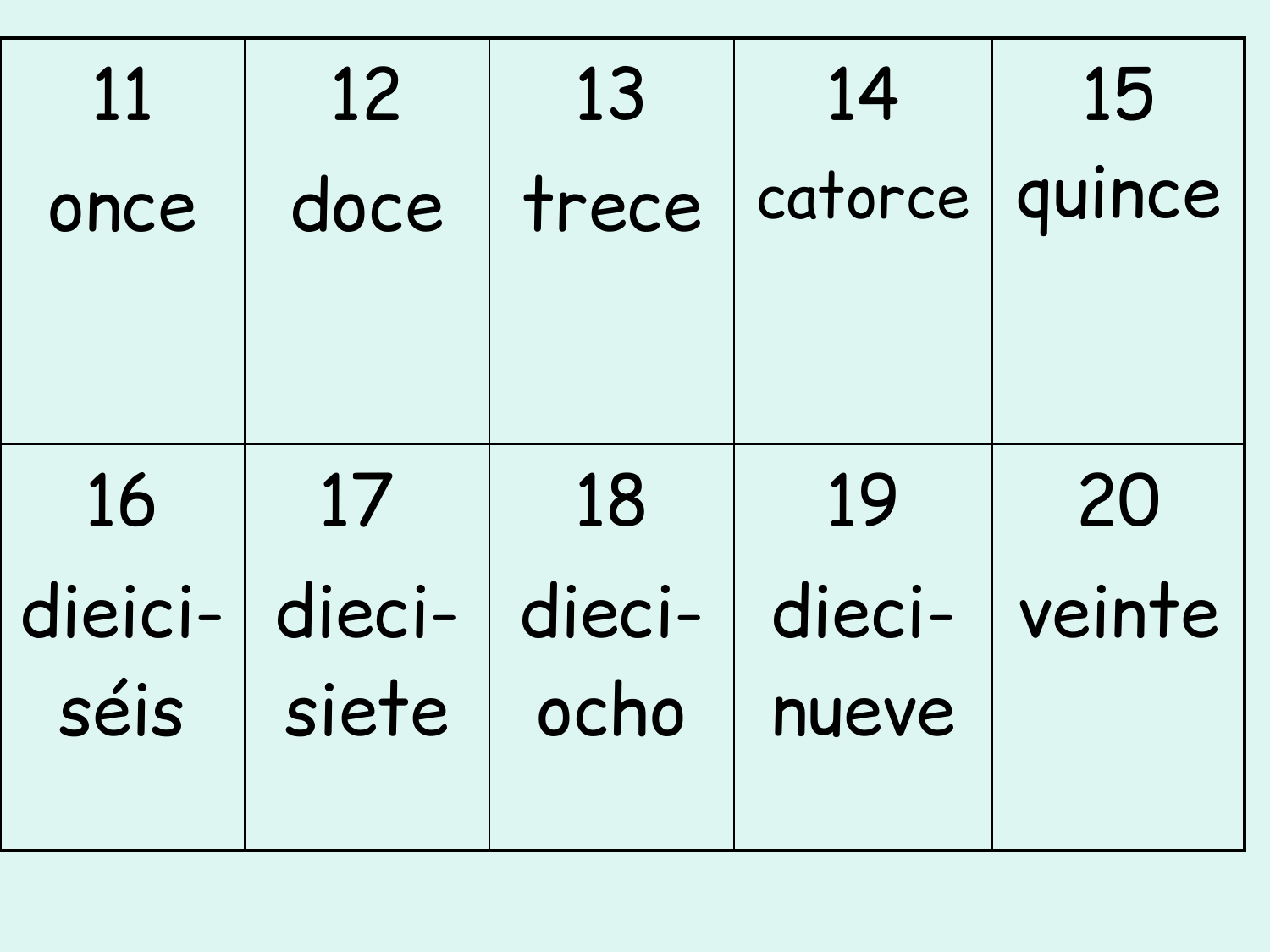

| 11 once | 12 doce | 13 trece | 14 catorce | 15 quince |
| --- | --- | --- | --- | --- |
| 16 dieici-séis | 17 dieci-siete | 18 dieci-ocho | 19 dieci-nueve | 20 veinte |